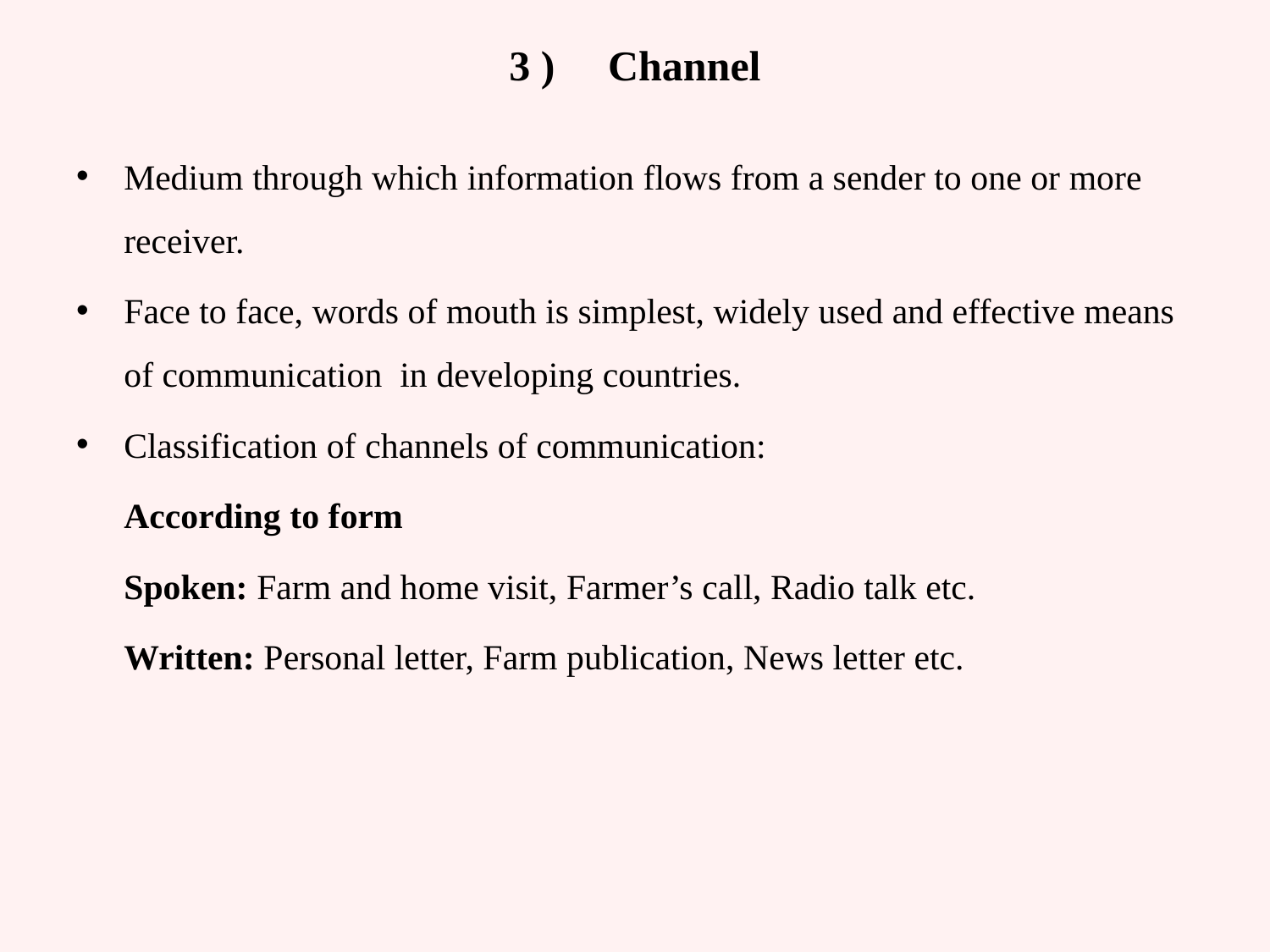

# 3 )     Channel
Medium through which information flows from a sender to one or more receiver.
Face to face, words of mouth is simplest, widely used and effective means of communication  in developing countries.
Classification of channels of communication:
	According to form
	Spoken: Farm and home visit, Farmer’s call, Radio talk etc.
	Written: Personal letter, Farm publication, News letter etc.